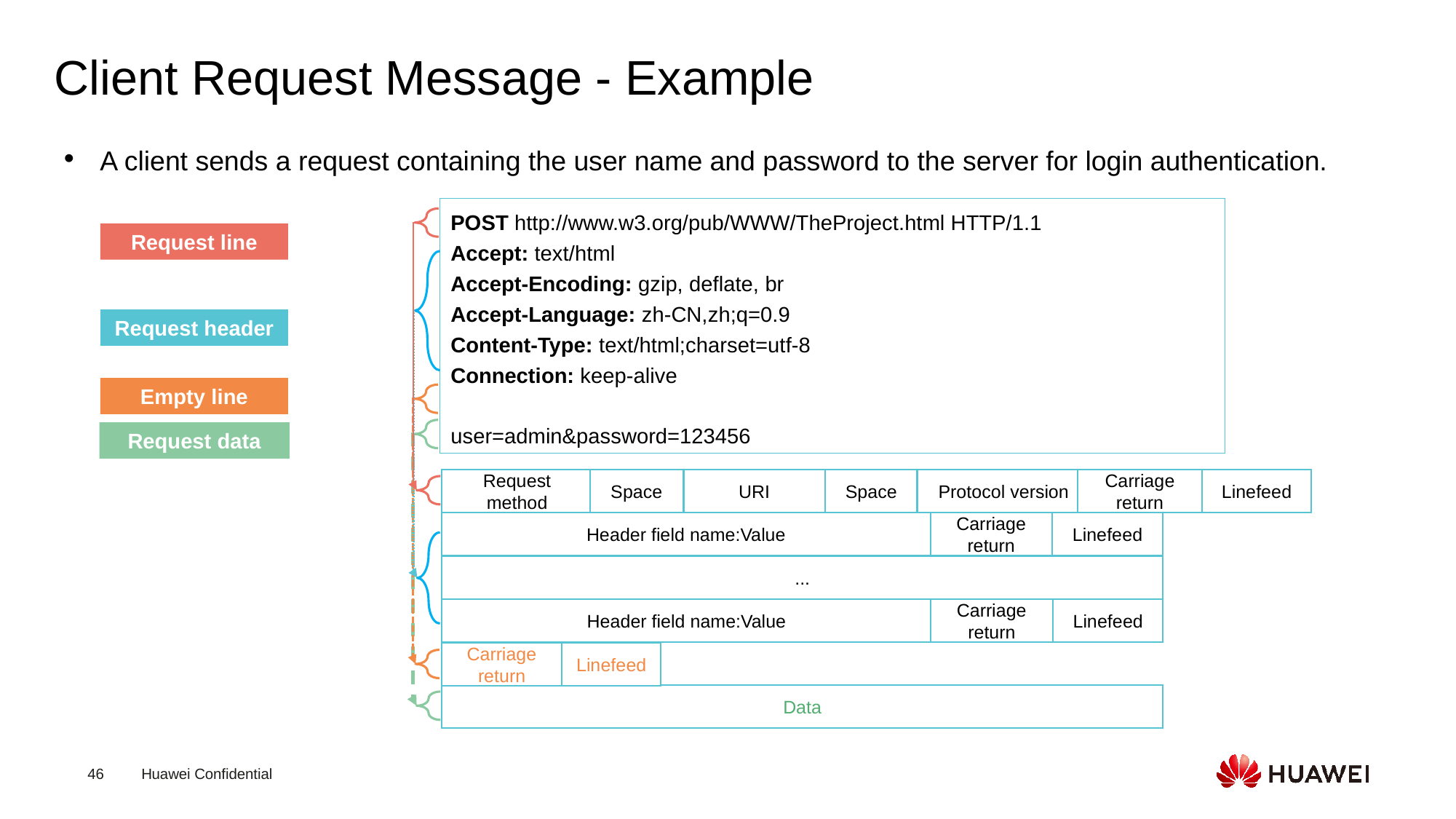

# Client Request Message - Example
A client sends a request containing the user name and password to the server for login authentication.

POST http://www.w3.org/pub/WWW/TheProject.html HTTP/1.1
Accept: text/html
Accept-Encoding: gzip, deflate, br
Accept-Language: zh-CN,zh;q=0.9
Content-Type: text/html;charset=utf-8
Connection: keep-alive

user=admin&password=123456

Request line
Request header
Empty line
Request data

Request method
Space
URI
Space
Protocol version
Carriage return
Linefeed
Header field name:Value
Carriage return
Linefeed
...
Header field name:Value
Carriage return
Linefeed
Carriage return
Linefeed
Data